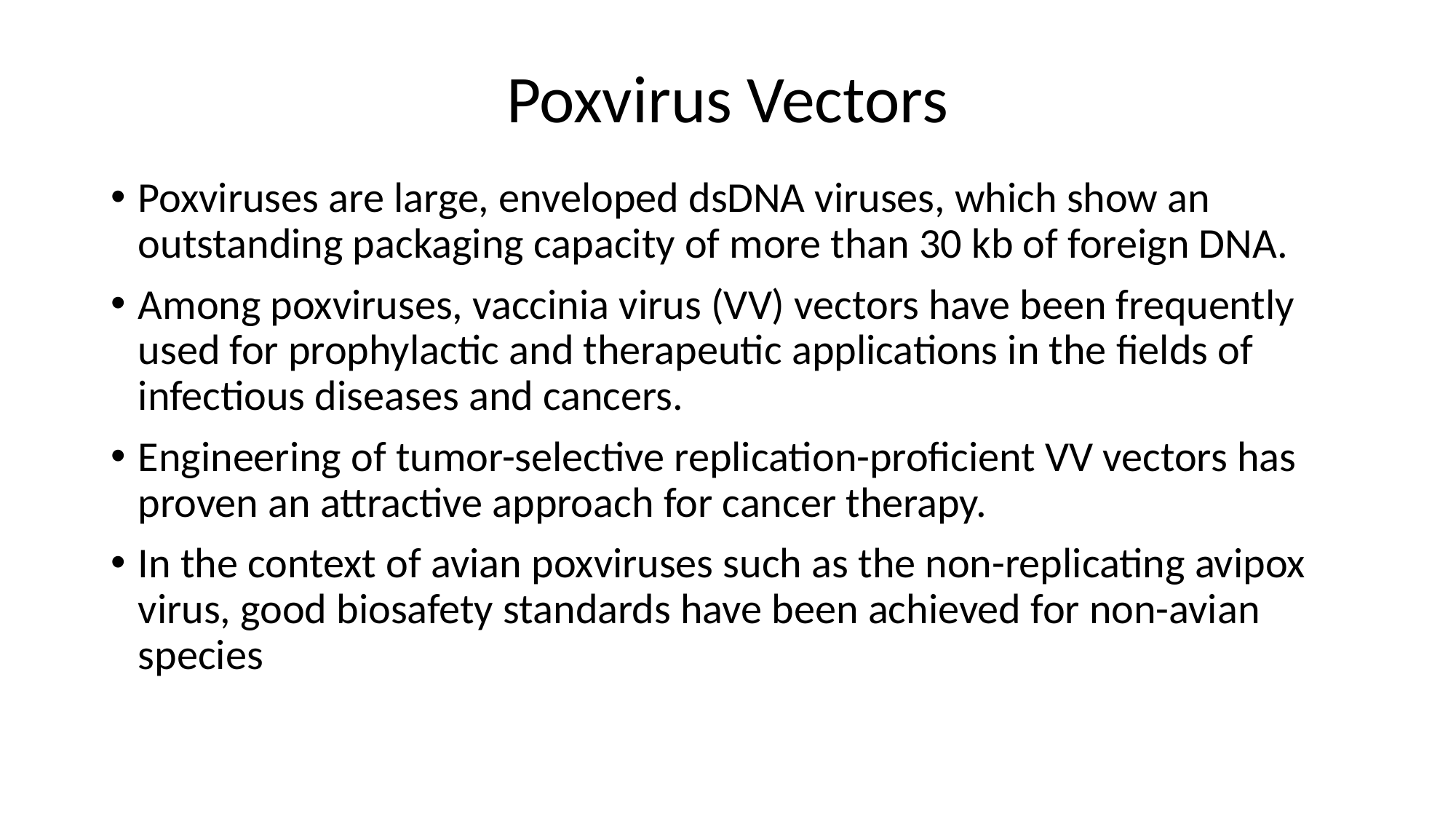

# Poxvirus Vectors
Poxviruses are large, enveloped dsDNA viruses, which show an outstanding packaging capacity of more than 30 kb of foreign DNA.
Among poxviruses, vaccinia virus (VV) vectors have been frequently used for prophylactic and therapeutic applications in the fields of infectious diseases and cancers.
Engineering of tumor-selective replication-proficient VV vectors has proven an attractive approach for cancer therapy.
In the context of avian poxviruses such as the non-replicating avipox virus, good biosafety standards have been achieved for non-avian species